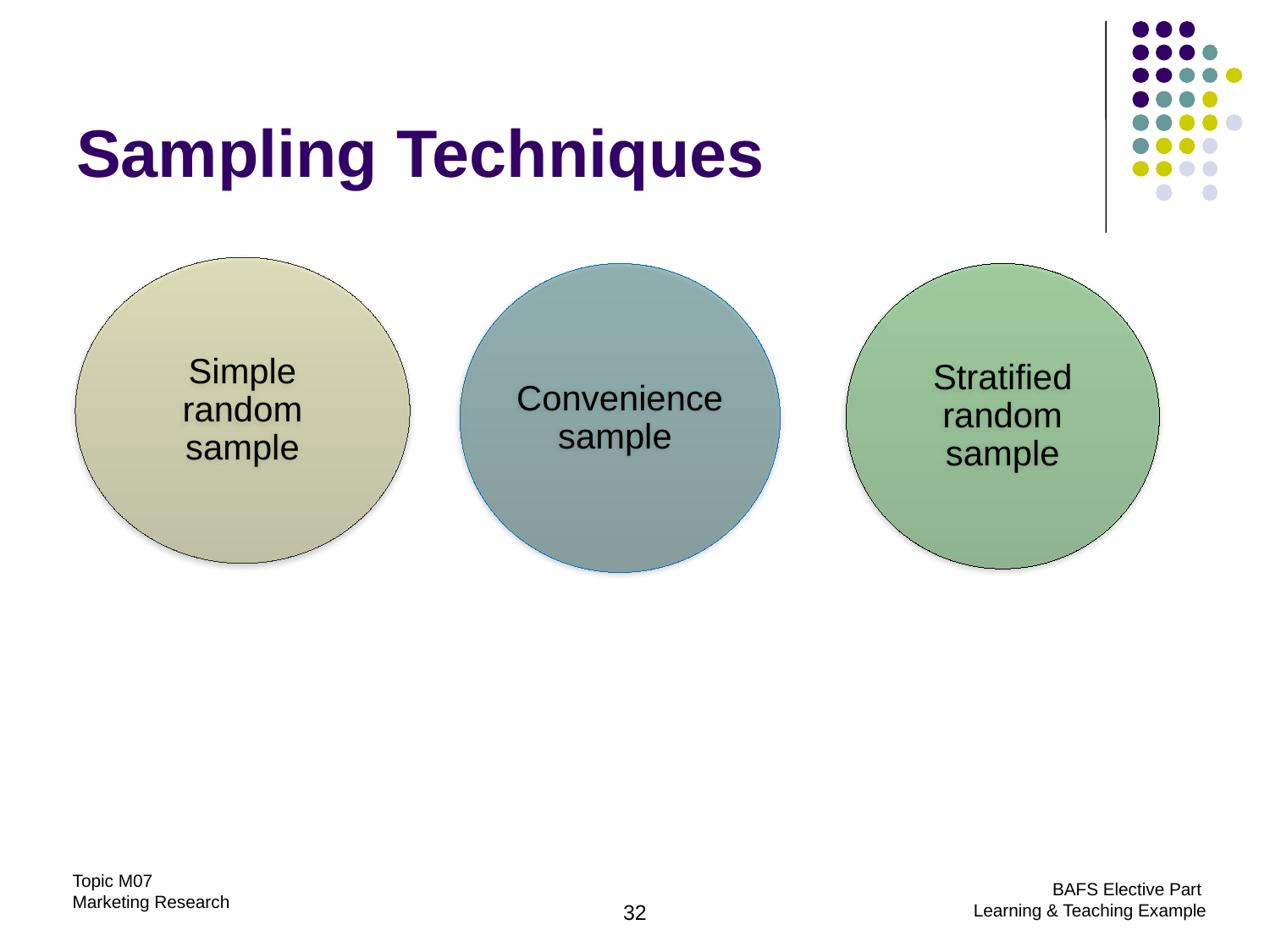

Sampling Techniques
Simple random sample
Stratified random sample
Convenience sample

32